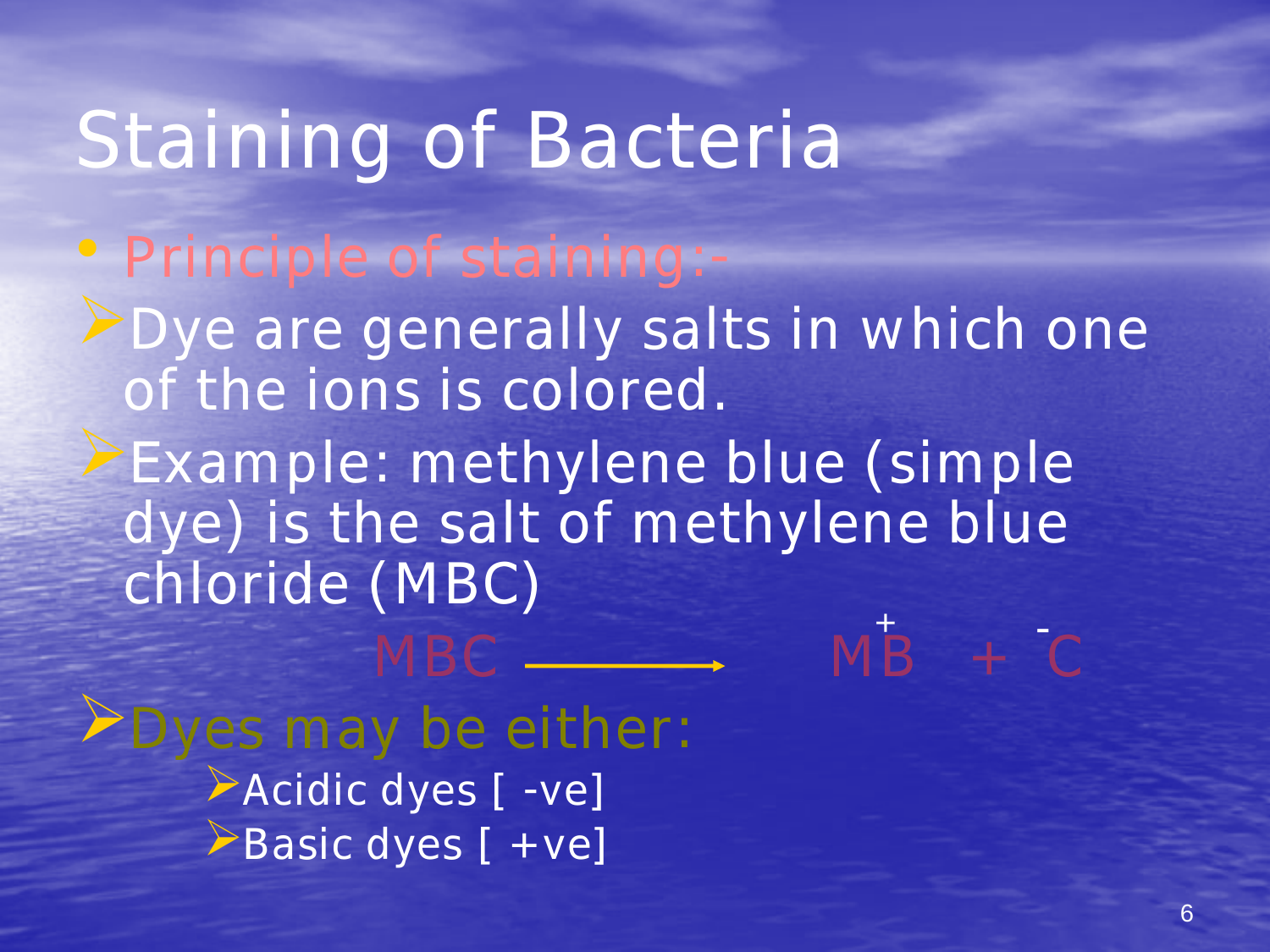

# Staining of Bacteria
Principle of staining:-
Dye are generally salts in which one of the ions is colored.
Example: methylene blue (simple dye) is the salt of methylene blue chloride (MBC)
                  MBC                    MB   +  C
Dyes may be either:
Acidic dyes [ -ve]
Basic dyes [ +ve]
+
-

6